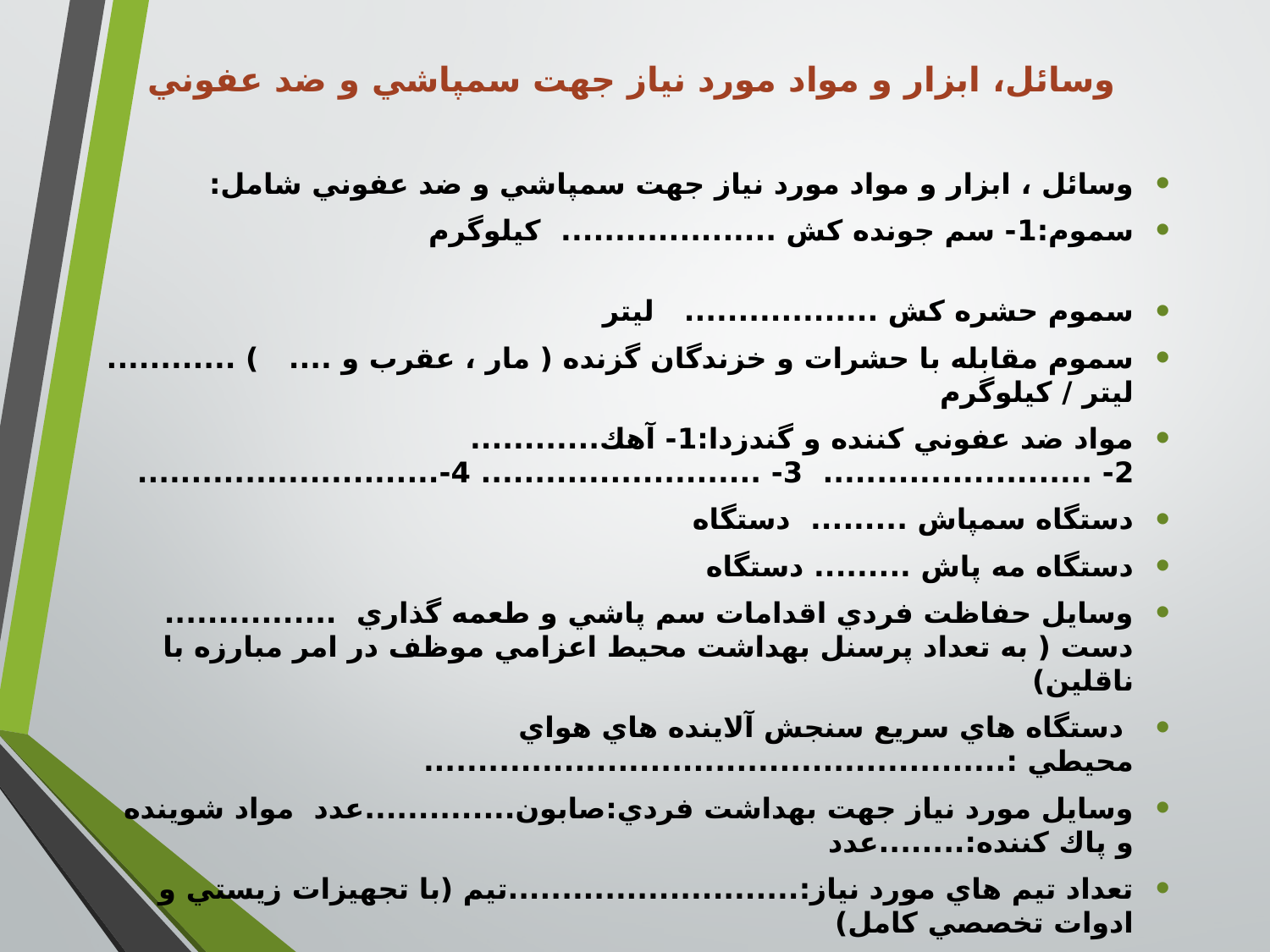

# وسائل، ابزار و مواد مورد نياز جهت سمپاشي و ضد عفوني
وسائل ، ابزار و مواد مورد نياز جهت سمپاشي و ضد عفوني شامل:
سموم:1- سم جونده كش ....................  كيلوگرم
سموم حشره كش ..................   ليتر
سموم مقابله با حشرات و خزندگان گزنده ( مار ، عقرب و ....   ) ............ ليتر / كيلوگرم
مواد ضد عفوني كننده و گندزدا:1- آهك............      2- .........................  3- .......................... 4-............................
دستگاه سمپاش .........  دستگاه
دستگاه مه پاش ......... دستگاه
وسايل حفاظت فردي اقدامات سم پاشي و طعمه گذاري  ................  دست ( به تعداد پرسنل بهداشت محيط اعزامي موظف در امر مبارزه با ناقلين)
 دستگاه هاي سريع سنجش آلاينده هاي هواي محيطي :......................................................
وسايل مورد نياز جهت بهداشت فردي:صابون..............عدد  مواد شوينده و پاك كننده:........عدد
تعداد تيم هاي مورد نياز:...........................تيم (با تجهيزات زيستي و ادوات تخصصي كامل)